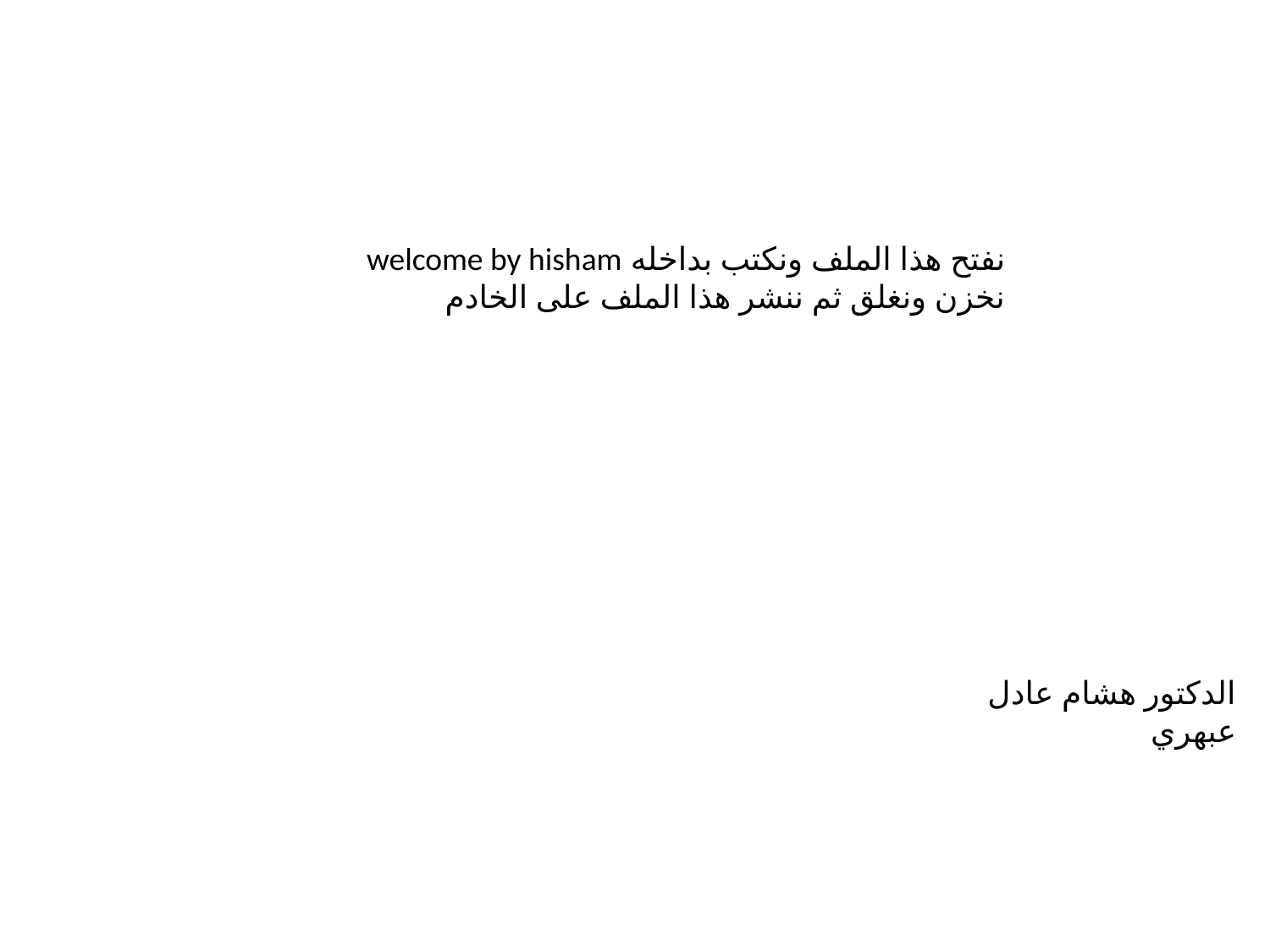

نفتح هذا الملف ونكتب بداخله welcome by hisham
نخزن ونغلق ثم ننشر هذا الملف على الخادم
الدكتور هشام عادل عبهري